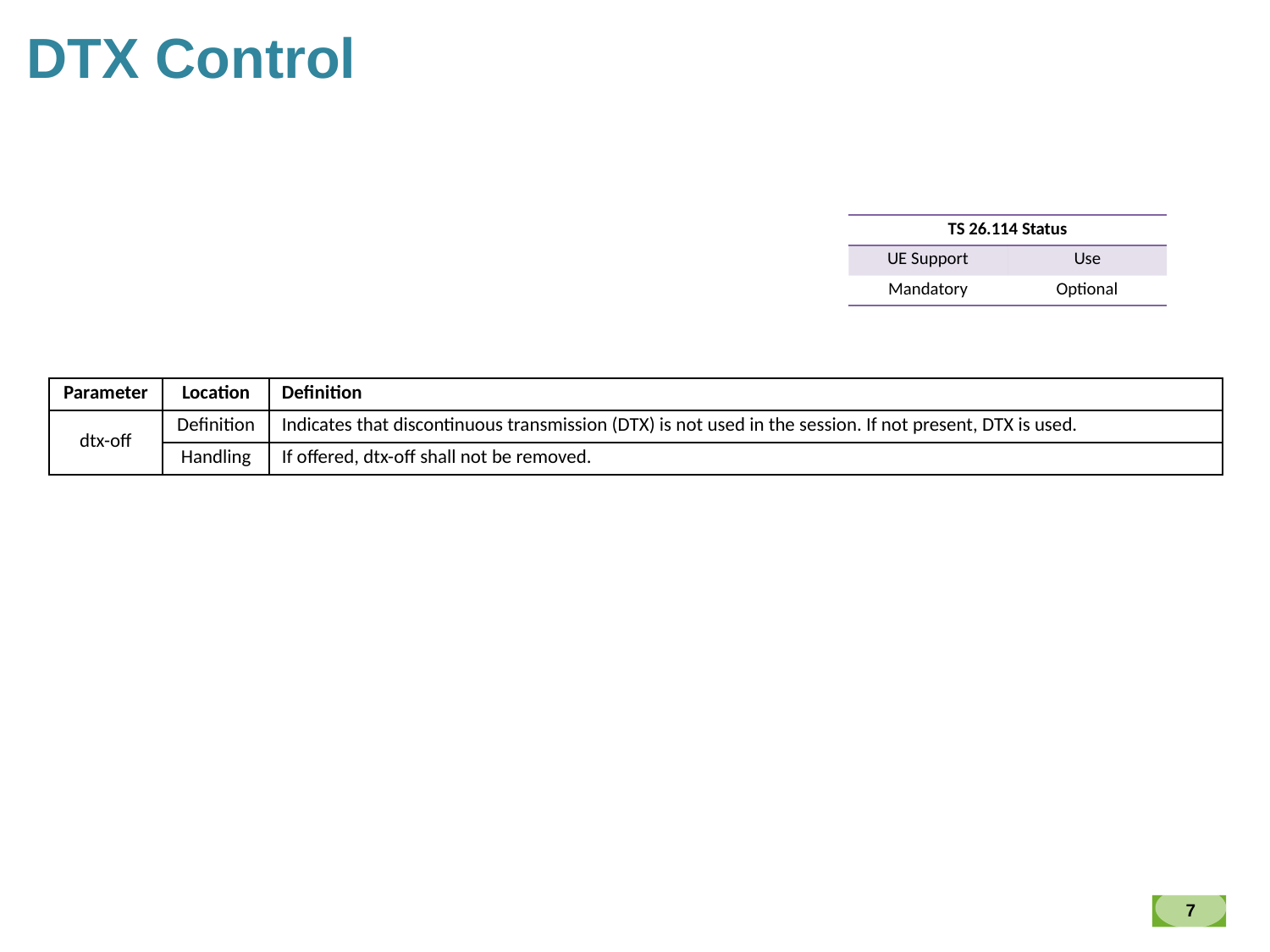

DTX Control
| TS 26.114 Status |  |
| --- | --- |
| UE Support | Use |
| Mandatory | Optional |
| Parameter | Location | Definition |
| --- | --- | --- |
| dtx-off | Definition | Indicates that discontinuous transmission (DTX) is not used in the session. If not present, DTX is used. |
|  | Handling | If offered, dtx-off shall not be removed. |